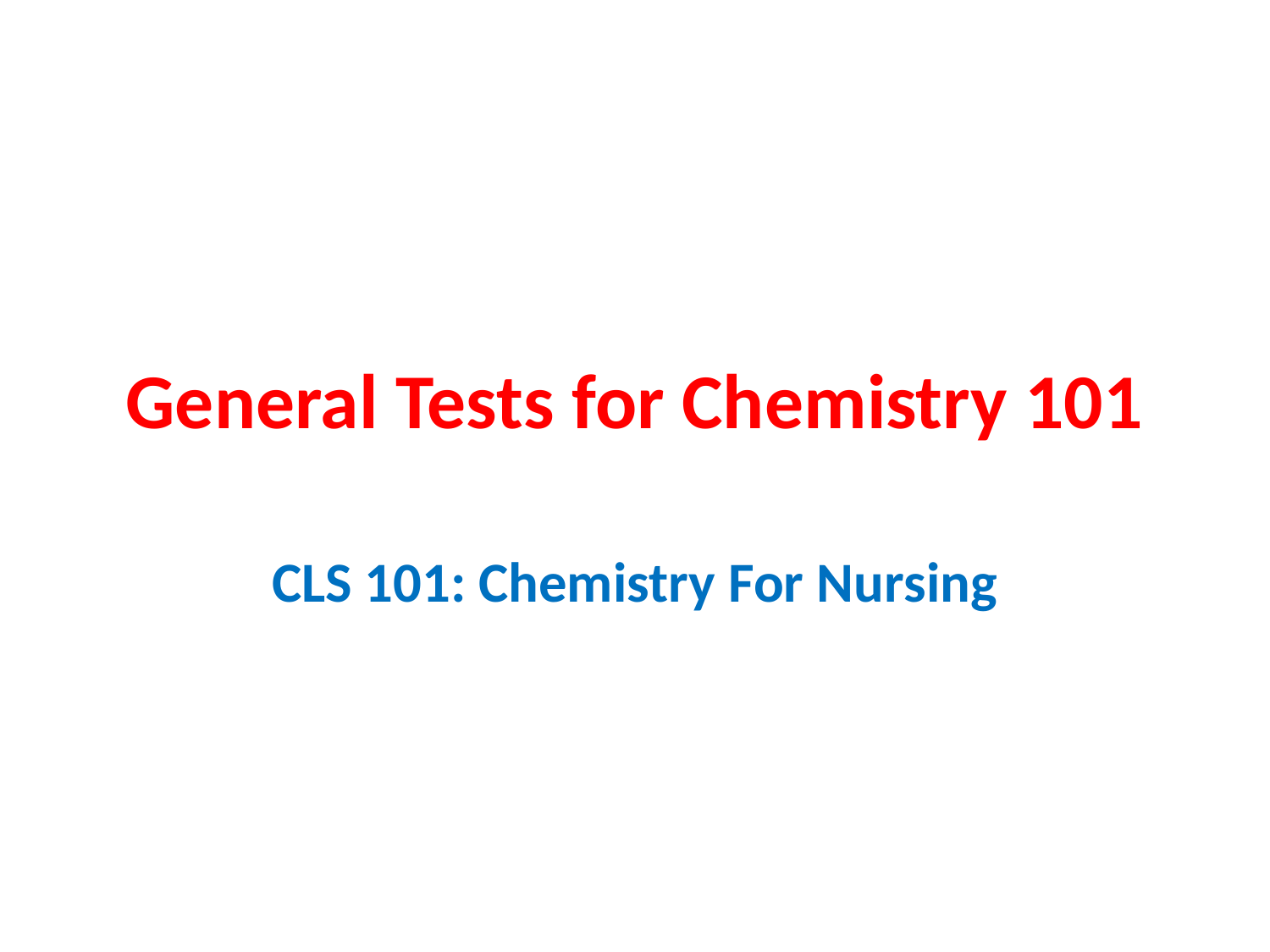

# General Tests for Chemistry 101
CLS 101: Chemistry For Nursing